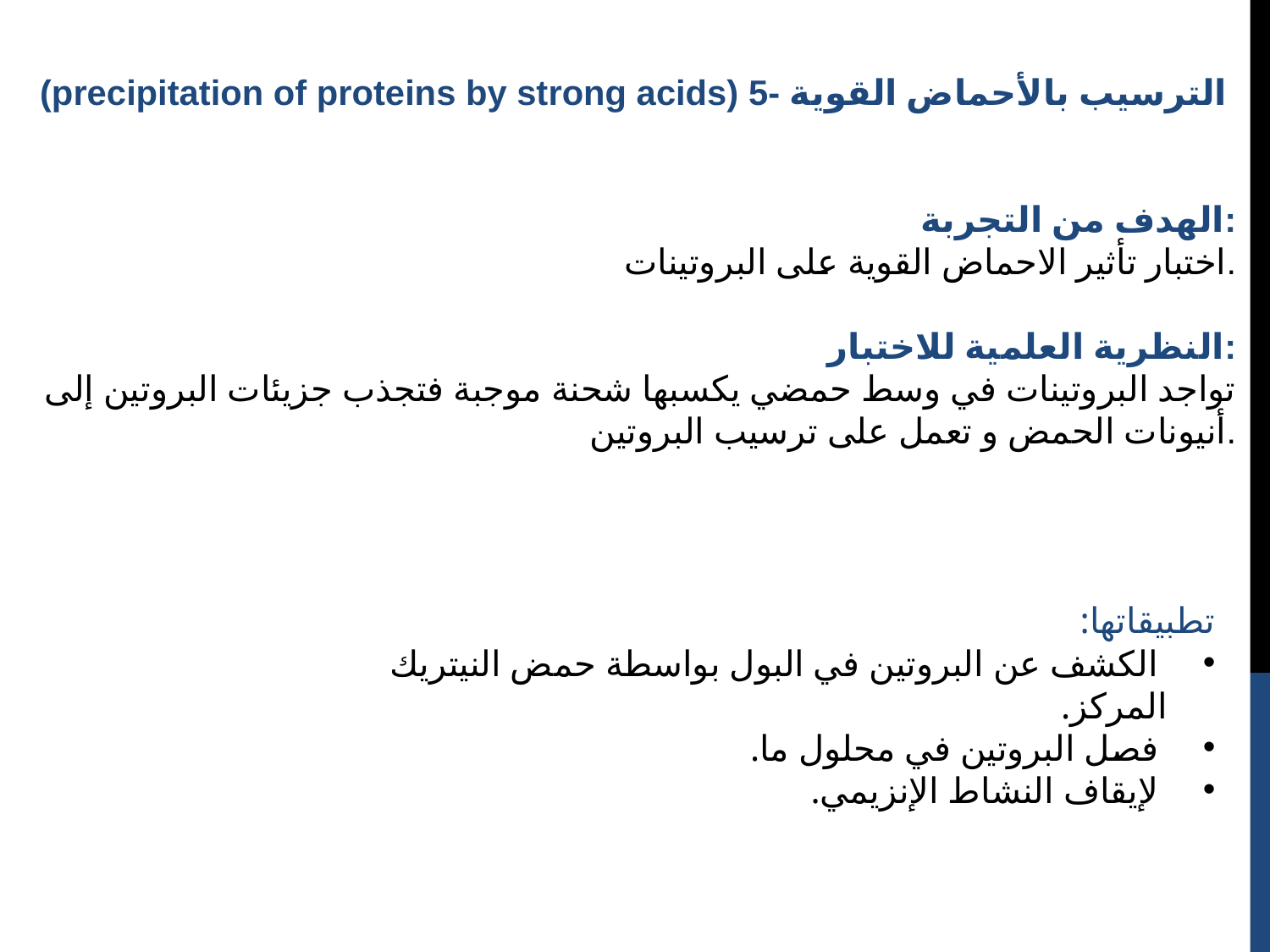

(precipitation of proteins by strong acids) 5- الترسيب بالأحماض القوية

الهدف من التجربة:
اختبار تأثير الاحماض القوية على البروتينات.

النظرية العلمية للاختبار:
تواجد البروتينات في وسط حمضي يكسبها شحنة موجبة فتجذب جزيئات البروتين إلى أنيونات الحمض و تعمل على ترسيب البروتين.
تطبيقاتها:
 الكشف عن البروتين في البول بواسطة حمض النيتريك المركز.
 فصل البروتين في محلول ما.
 لإيقاف النشاط الإنزيمي.